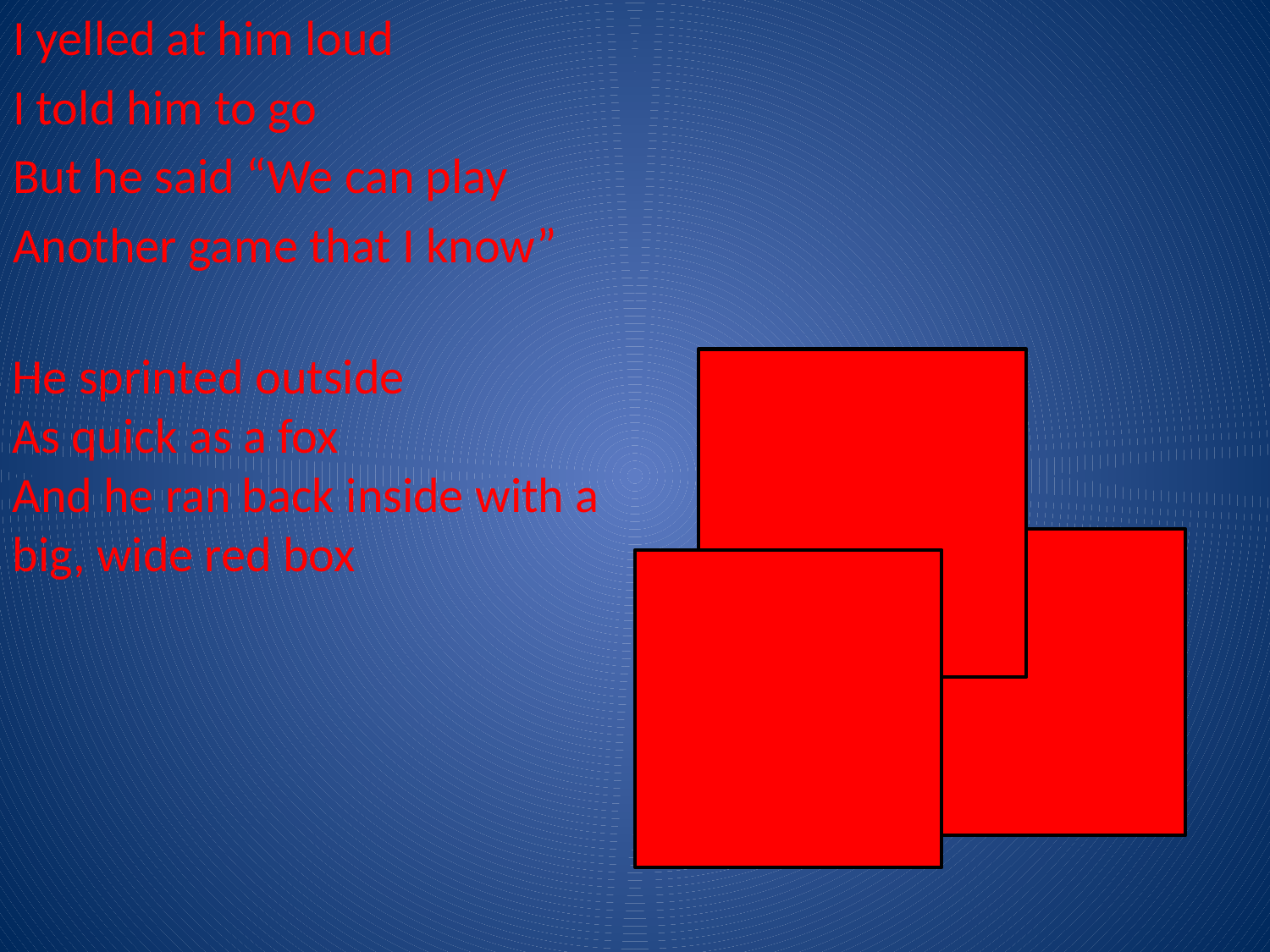

I yelled at him loud
I told him to go
But he said “We can play
Another game that I know”
He sprinted outside
As quick as a fox
And he ran back inside with a big, wide red box